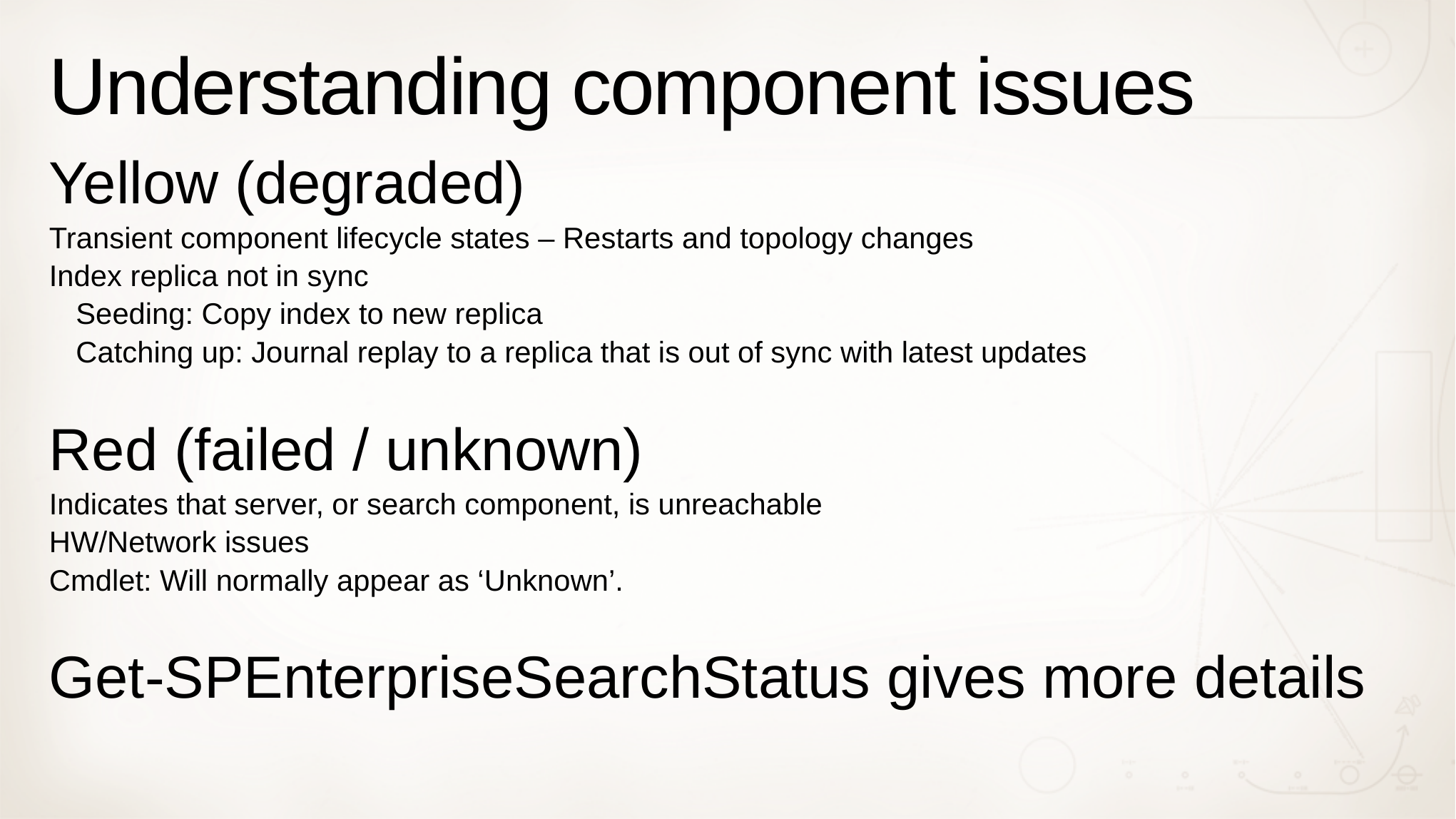

# Understanding component issues
Yellow (degraded)
Transient component lifecycle states – Restarts and topology changes
Index replica not in sync
Seeding: Copy index to new replica
Catching up: Journal replay to a replica that is out of sync with latest updates

Red (failed / unknown)
Indicates that server, or search component, is unreachable
HW/Network issues
Cmdlet: Will normally appear as ‘Unknown’.

Get-SPEnterpriseSearchStatus gives more details